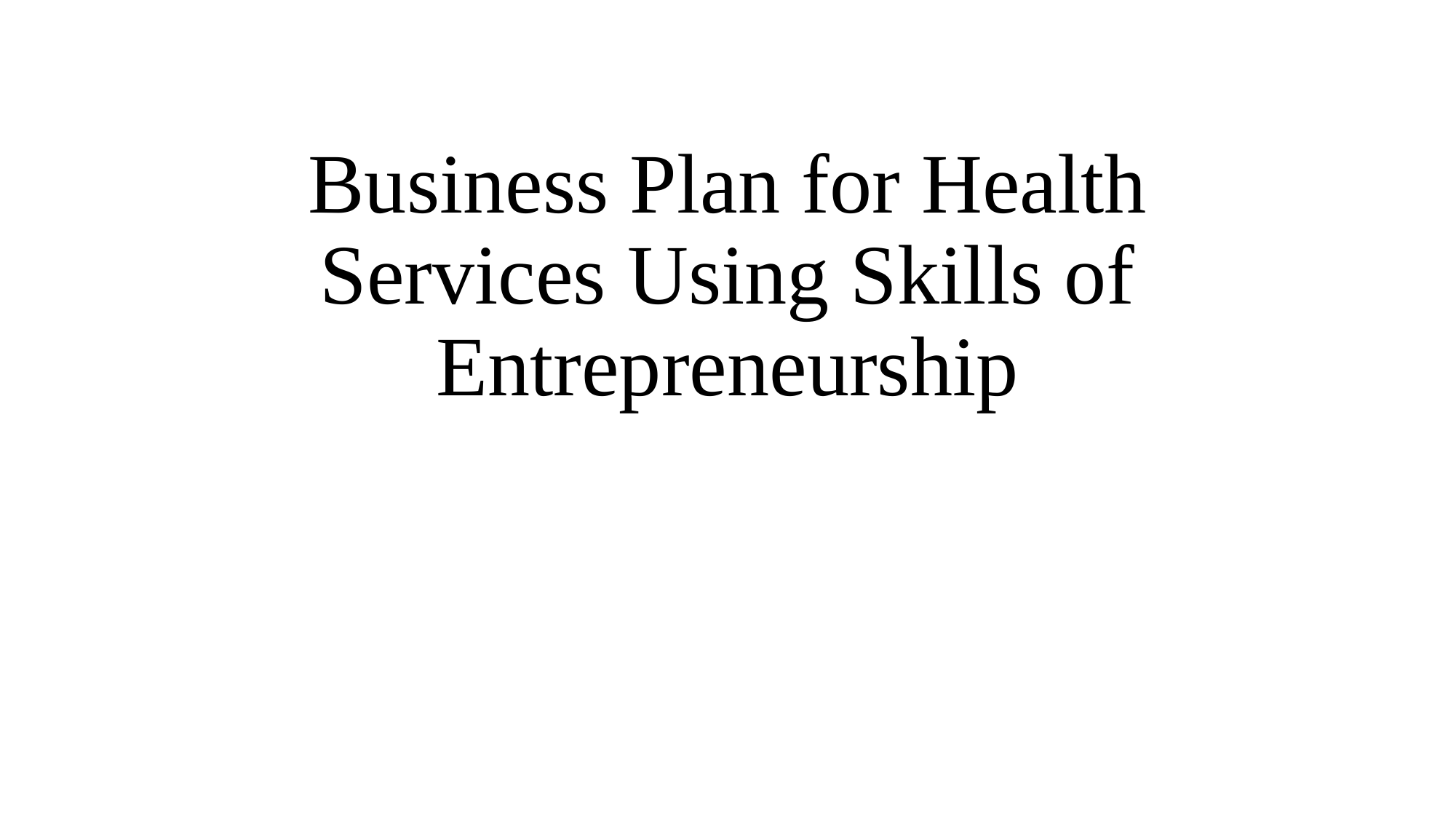

# Business Plan for Health Services Using Skills of Entrepreneurship